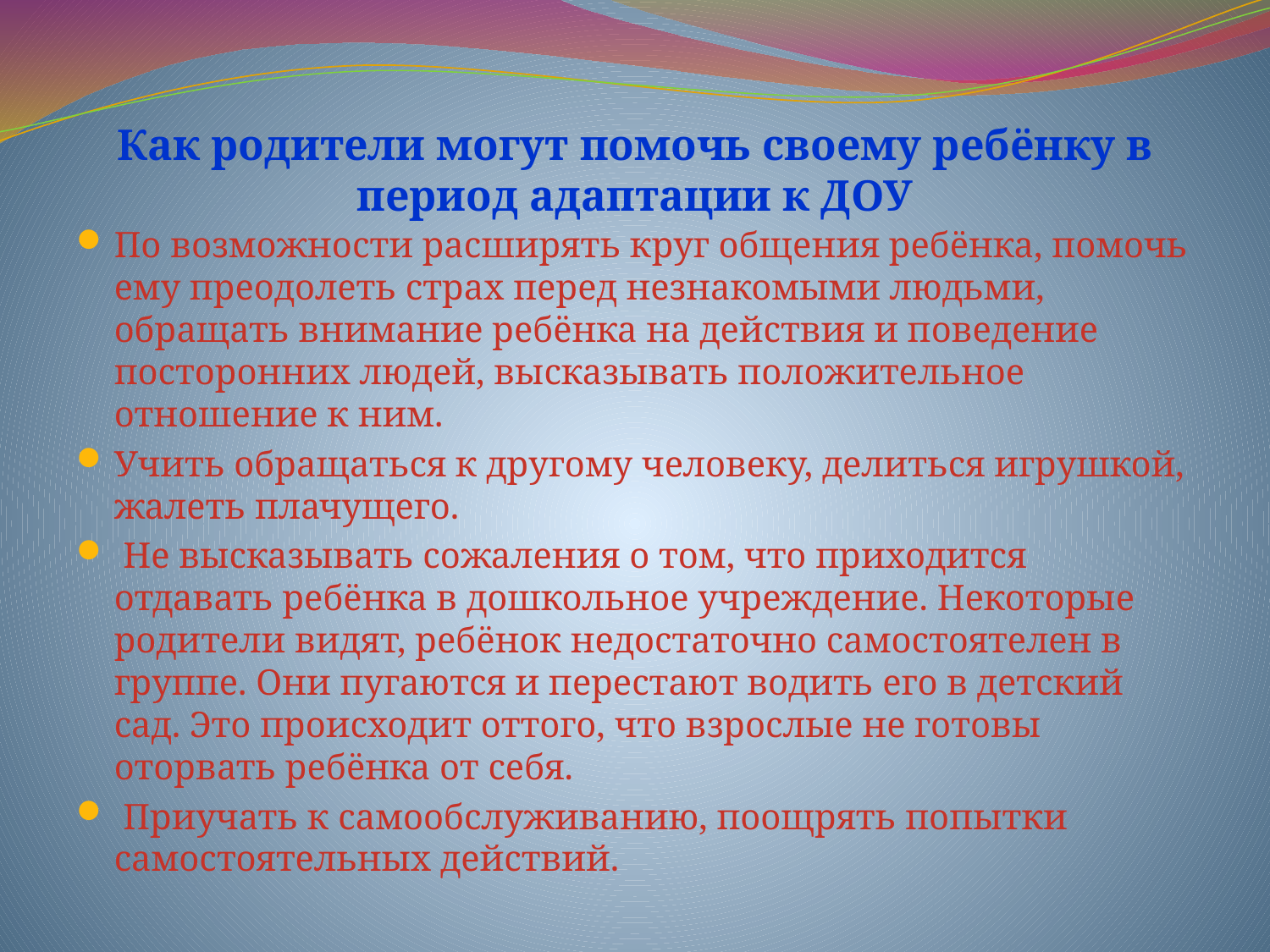

# Как родители могут помочь своему ребёнку в период адаптации к ДОУ
По возможности расширять круг общения ребёнка, помочь ему преодолеть страх перед незнакомыми людьми, обращать внимание ребёнка на действия и поведение посторонних людей, высказывать положительное отношение к ним.
Учить обращаться к другому человеку, делиться игрушкой, жалеть плачущего.
 Не высказывать сожаления о том, что приходится отдавать ребёнка в дошкольное учреждение. Некоторые родители видят, ребёнок недостаточно самостоятелен в группе. Они пугаются и перестают водить его в детский сад. Это происходит оттого, что взрослые не готовы оторвать ребёнка от себя.
 Приучать к самообслуживанию, поощрять попытки самостоятельных действий.